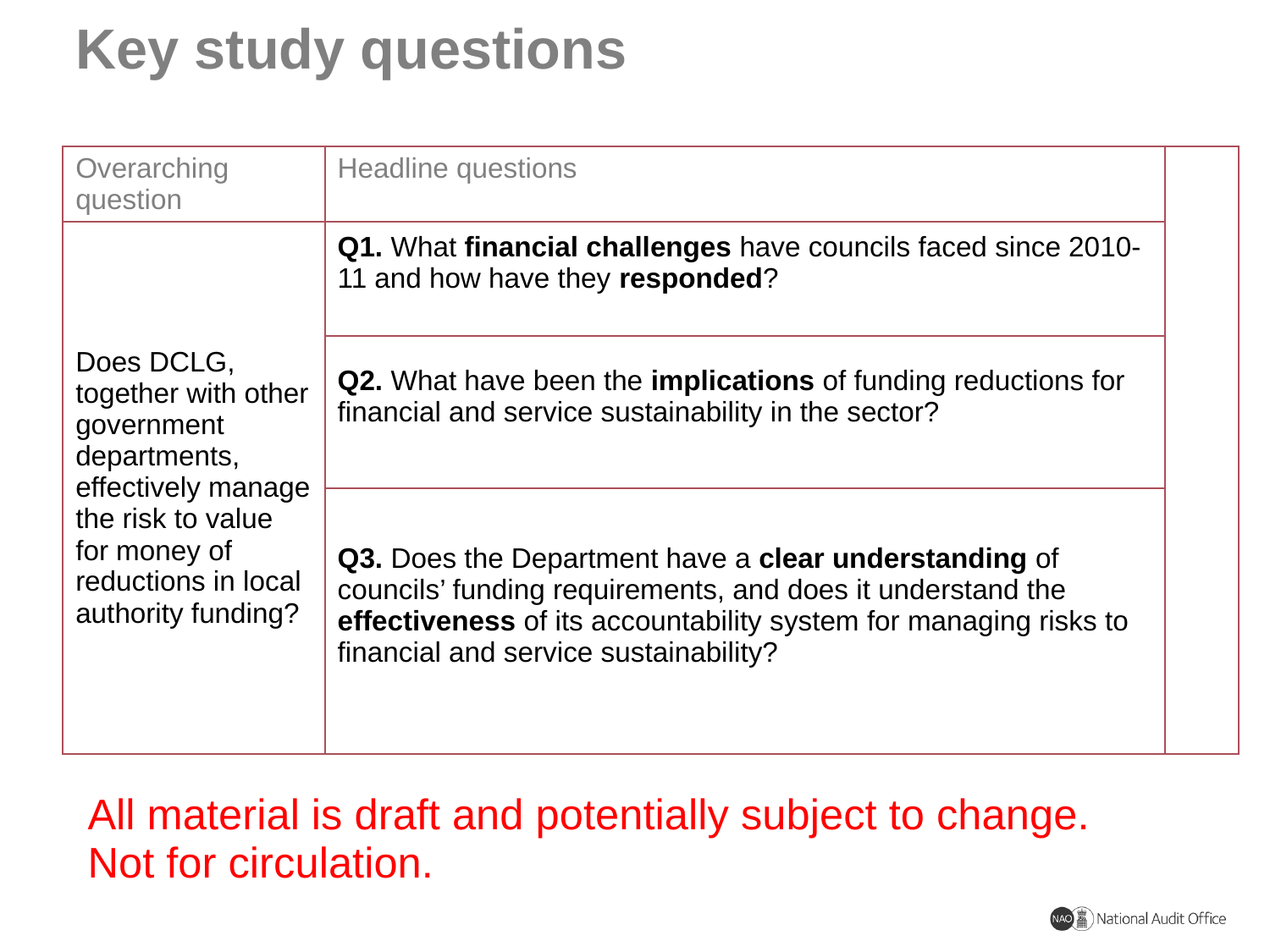

# Key study questions
| Overarching question | Headline questions |  |
| --- | --- | --- |
| Does DCLG, together with other government departments, effectively manage the risk to value for money of reductions in local authority funding? | Q1. What financial challenges have councils faced since 2010-11 and how have they responded? |  |
|  | Q2. What have been the implications of funding reductions for financial and service sustainability in the sector? |  |
|  | Q3. Does the Department have a clear understanding of councils’ funding requirements, and does it understand the effectiveness of its accountability system for managing risks to financial and service sustainability? |  |
All material is draft and potentially subject to change. Not for circulation.